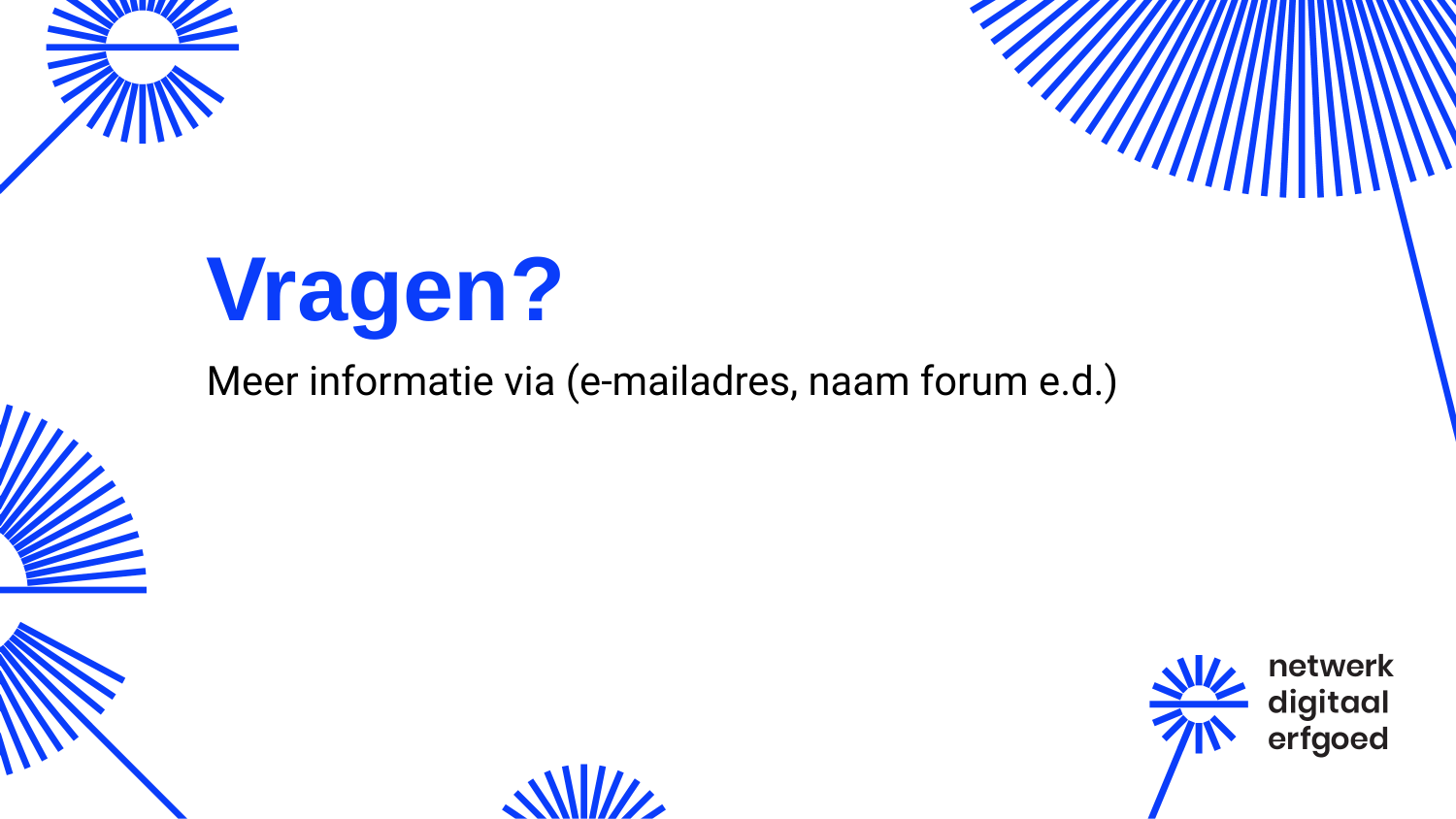

# Vragen?
Meer informatie via (e-mailadres, naam forum e.d.)